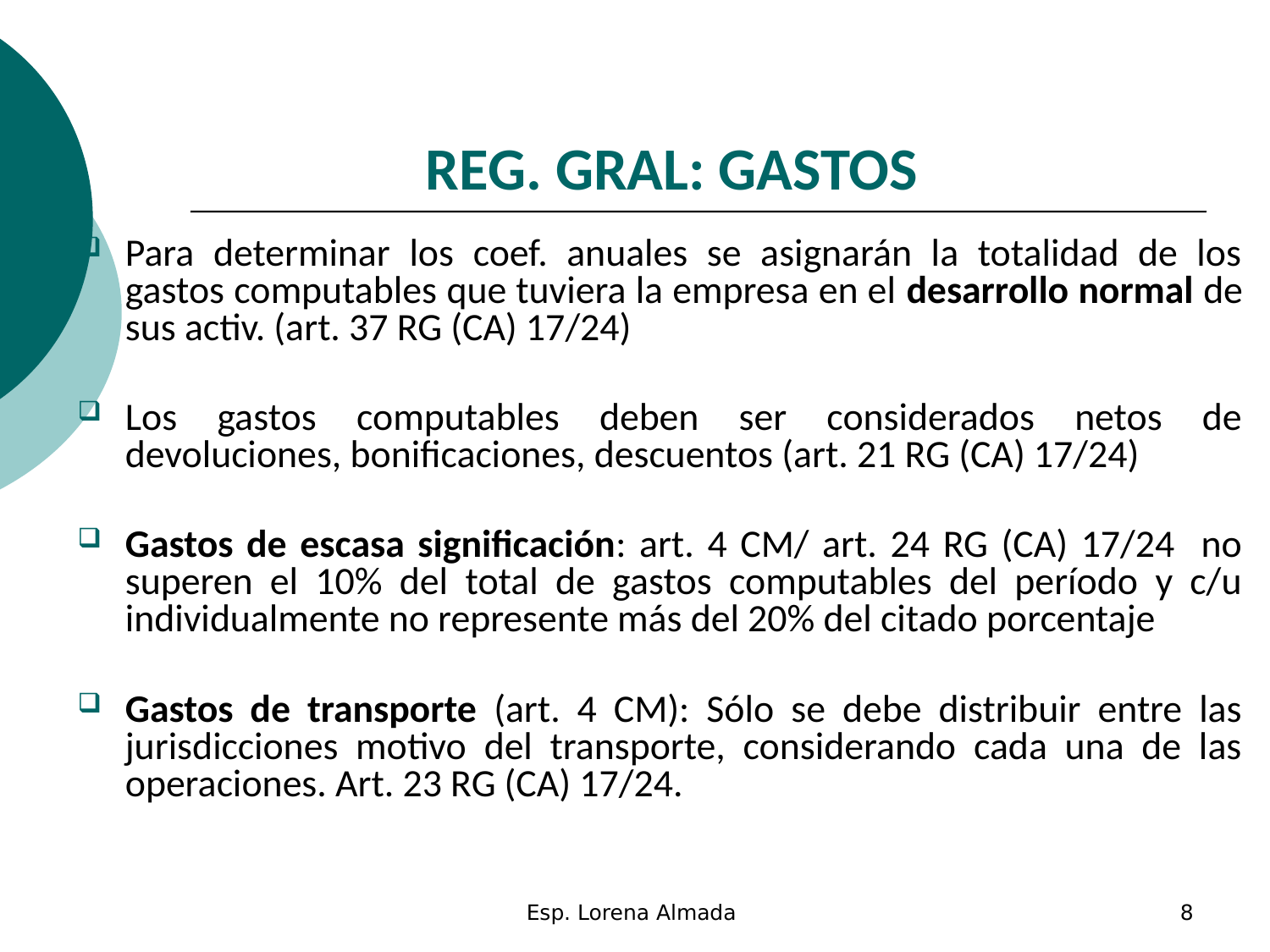

# REG. GRAL: GASTOS

Para determinar los coef. anuales se asignarán la totalidad de los gastos computables que tuviera la empresa en el desarrollo normal de sus activ. (art. 37 RG (CA) 17/24)

Los gastos computables deben ser considerados netos de devoluciones, bonificaciones, descuentos (art. 21 RG (CA) 17/24)

Gastos de escasa significación: art. 4 CM/ art. 24 RG (CA) 17/24  no superen el 10% del total de gastos computables del período y c/u individualmente no represente más del 20% del citado porcentaje

Gastos de transporte (art. 4 CM): Sólo se debe distribuir entre las jurisdicciones motivo del transporte, considerando cada una de las operaciones. Art. 23 RG (CA) 17/24.
Esp. Lorena Almada
8